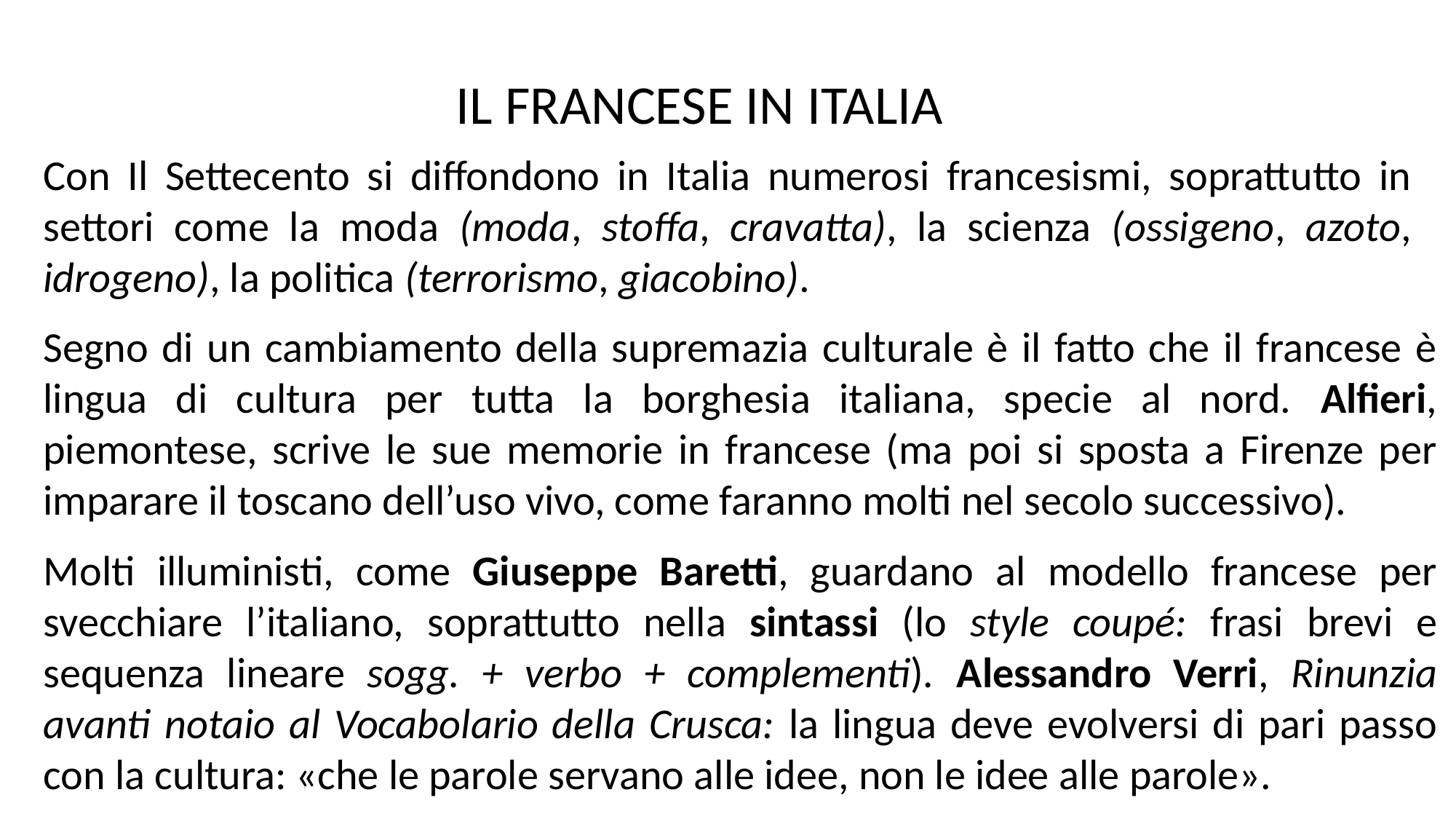

IL FRANCESE IN ITALIA
Con Il Settecento si diffondono in Italia numerosi francesismi, soprattutto in settori come la moda (moda, stoffa, cravatta), la scienza (ossigeno, azoto, idrogeno), la politica (terrorismo, giacobino).
Segno di un cambiamento della supremazia culturale è il fatto che il francese è lingua di cultura per tutta la borghesia italiana, specie al nord. Alfieri, piemontese, scrive le sue memorie in francese (ma poi si sposta a Firenze per imparare il toscano dell’uso vivo, come faranno molti nel secolo successivo).
Molti illuministi, come Giuseppe Baretti, guardano al modello francese per svecchiare l’italiano, soprattutto nella sintassi (lo style coupé: frasi brevi e sequenza lineare sogg. + verbo + complementi). Alessandro Verri, Rinunzia avanti notaio al Vocabolario della Crusca: la lingua deve evolversi di pari passo con la cultura: «che le parole servano alle idee, non le idee alle parole».